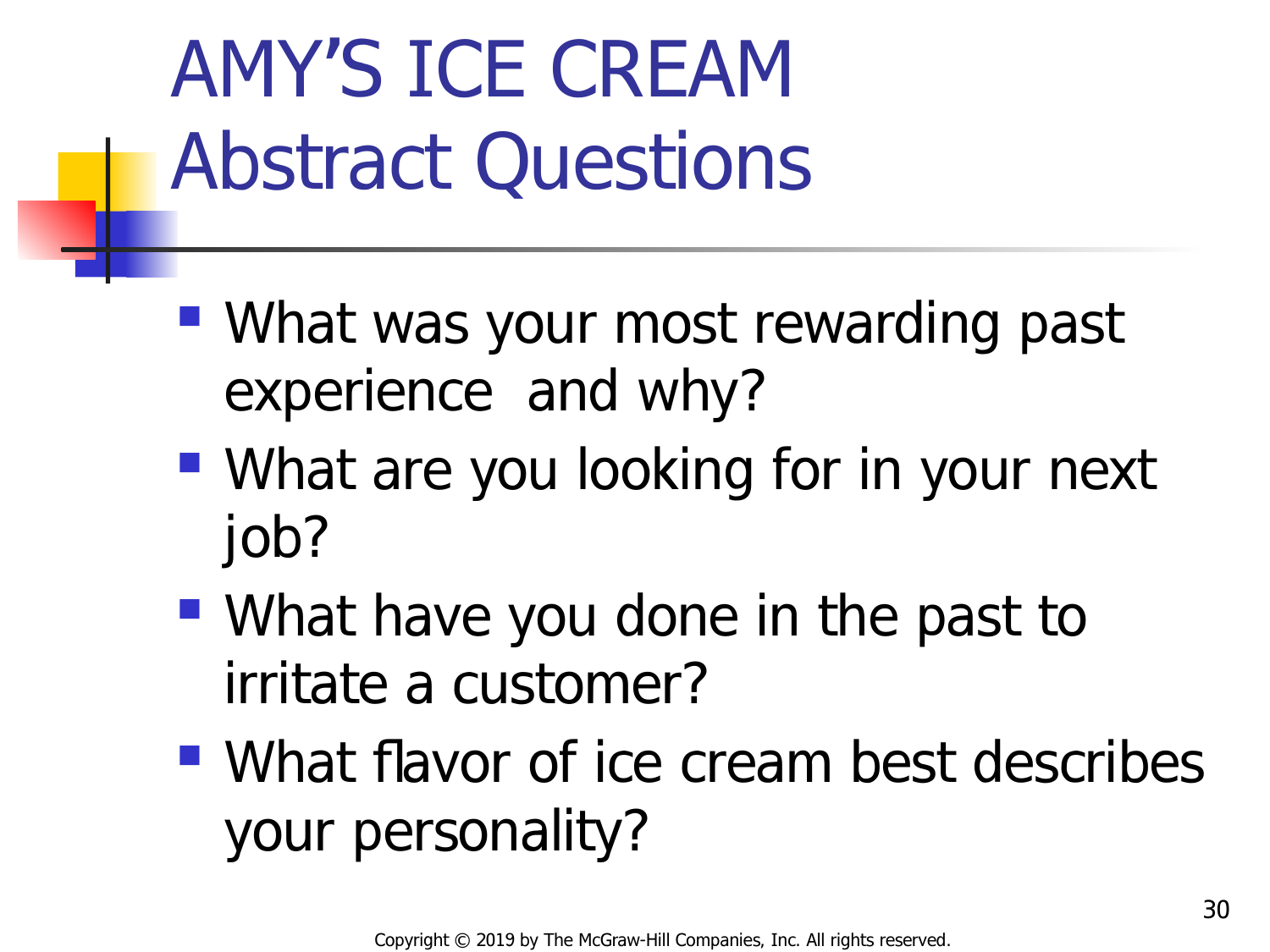

# AMY’S ICE CREAM Abstract Questions
What was your most rewarding past experience  and why?
What are you looking for in your next job?
What have you done in the past to irritate a customer?
What flavor of ice cream best describes your personality?
30
Copyright © 2019 by The McGraw-Hill Companies, Inc. All rights reserved.